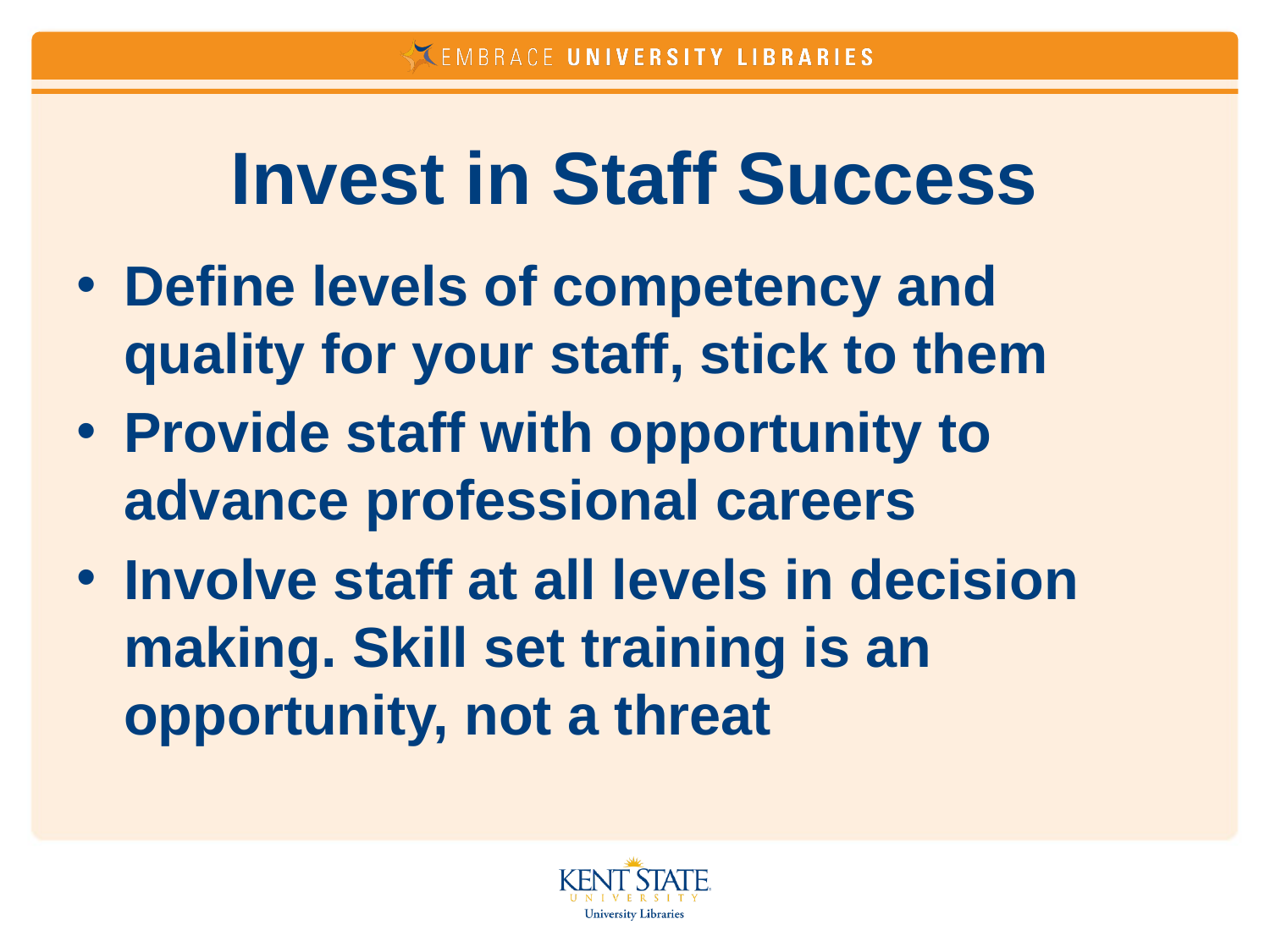

# Invest in Staff Success
Define levels of competency and quality for your staff, stick to them
Provide staff with opportunity to advance professional careers
Involve staff at all levels in decision making. Skill set training is an opportunity, not a threat